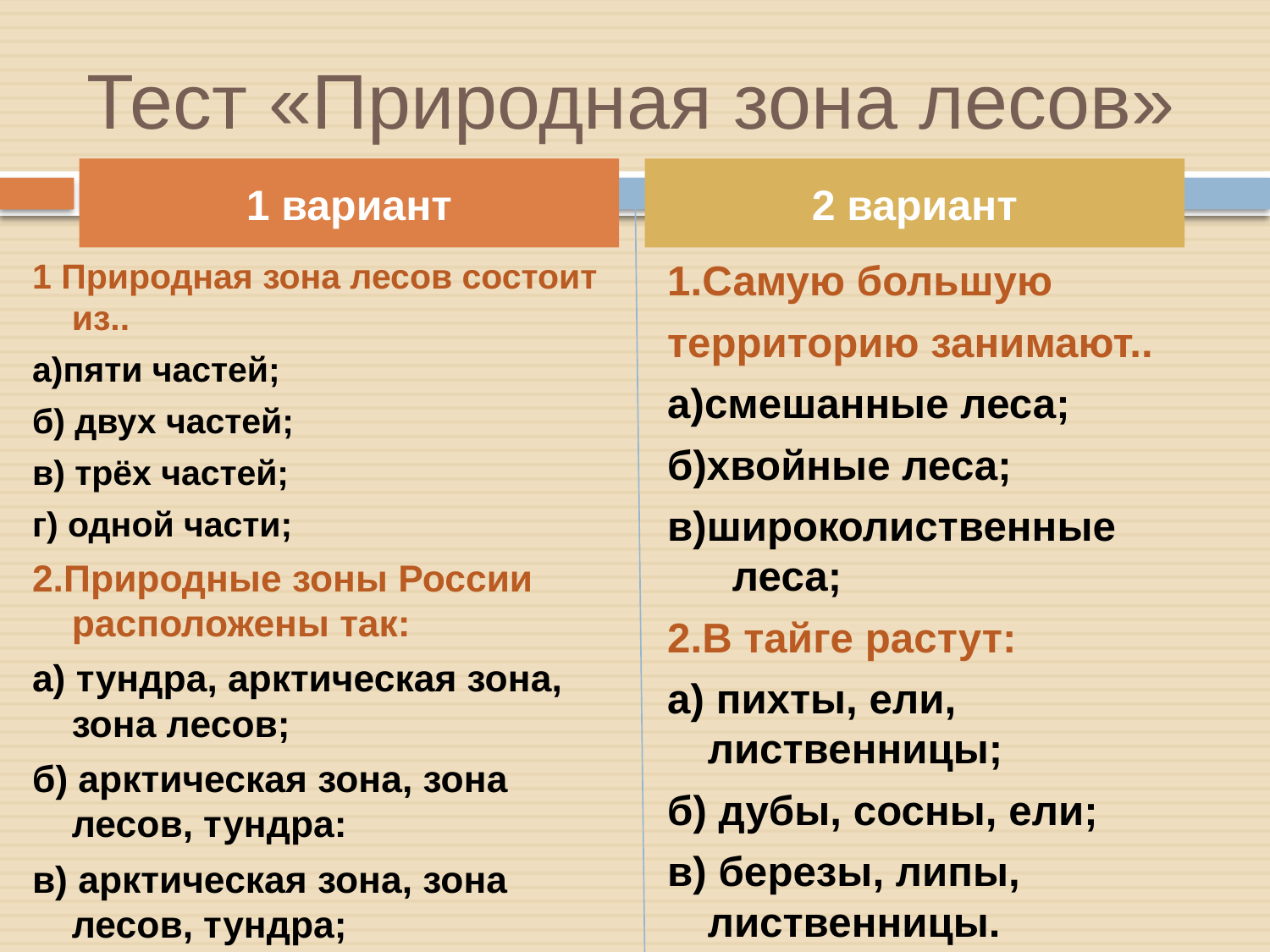

# Тест «Природная зона лесов»
1 вариант
2 вариант
1 Природная зона лесов состоит из..
а)пяти частей;
б) двух частей;
в) трёх частей;
г) одной части;
2.Природные зоны России расположены так:
а) тундра, арктическая зона, зона лесов;
б) арктическая зона, зона лесов, тундра:
в) арктическая зона, зона лесов, тундра;

1.Самую большую
территорию занимают..
а)смешанные леса;
б)хвойные леса;
в)широколиственные леса;
2.В тайге растут:
а) пихты, ели, лиственницы;
б) дубы, сосны, ели;
в) березы, липы, лиственницы.